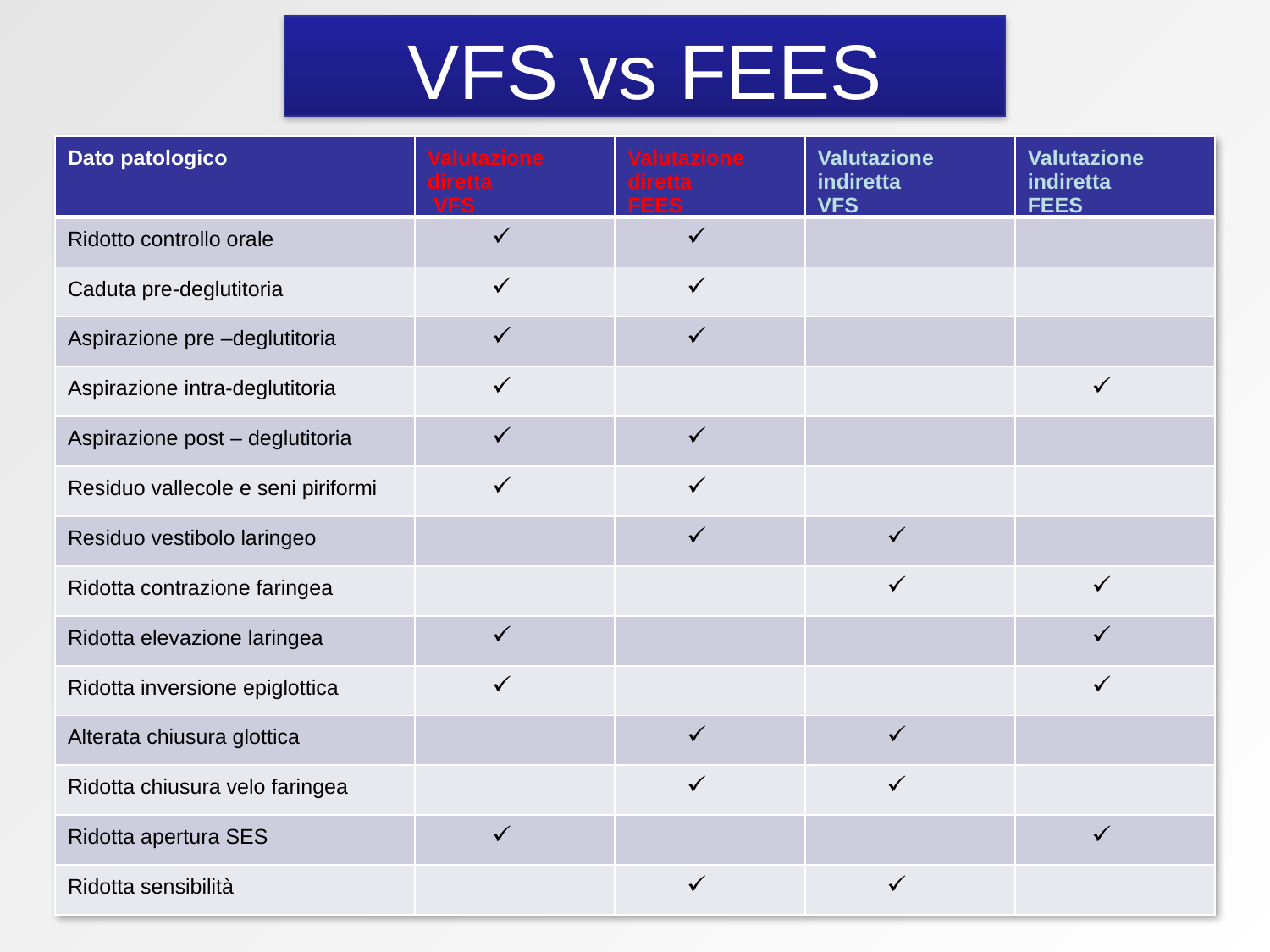

VFS vs FEES
| Dato patologico | Valutazione diretta VFS | Valutazione diretta FEES | Valutazione indiretta VFS | Valutazione indiretta FEES |
| --- | --- | --- | --- | --- |
| Ridotto controllo orale |  |  |  |  |
| Caduta pre-deglutitoria |  |  |  |  |
| Aspirazione pre –deglutitoria |  |  |  |  |
| Aspirazione intra-deglutitoria |  |  |  |  |
| Aspirazione post – deglutitoria |  |  |  |  |
| Residuo vallecole e seni piriformi |  |  |  |  |
| Residuo vestibolo laringeo |  |  |  |  |
| Ridotta contrazione faringea |  |  |  |  |
| Ridotta elevazione laringea |  |  |  |  |
| Ridotta inversione epiglottica |  |  |  |  |
| Alterata chiusura glottica |  |  |  |  |
| Ridotta chiusura velo faringea |  |  |  |  |
| Ridotta apertura SES |  |  |  |  |
| Ridotta sensibilità |  |  |  |  |